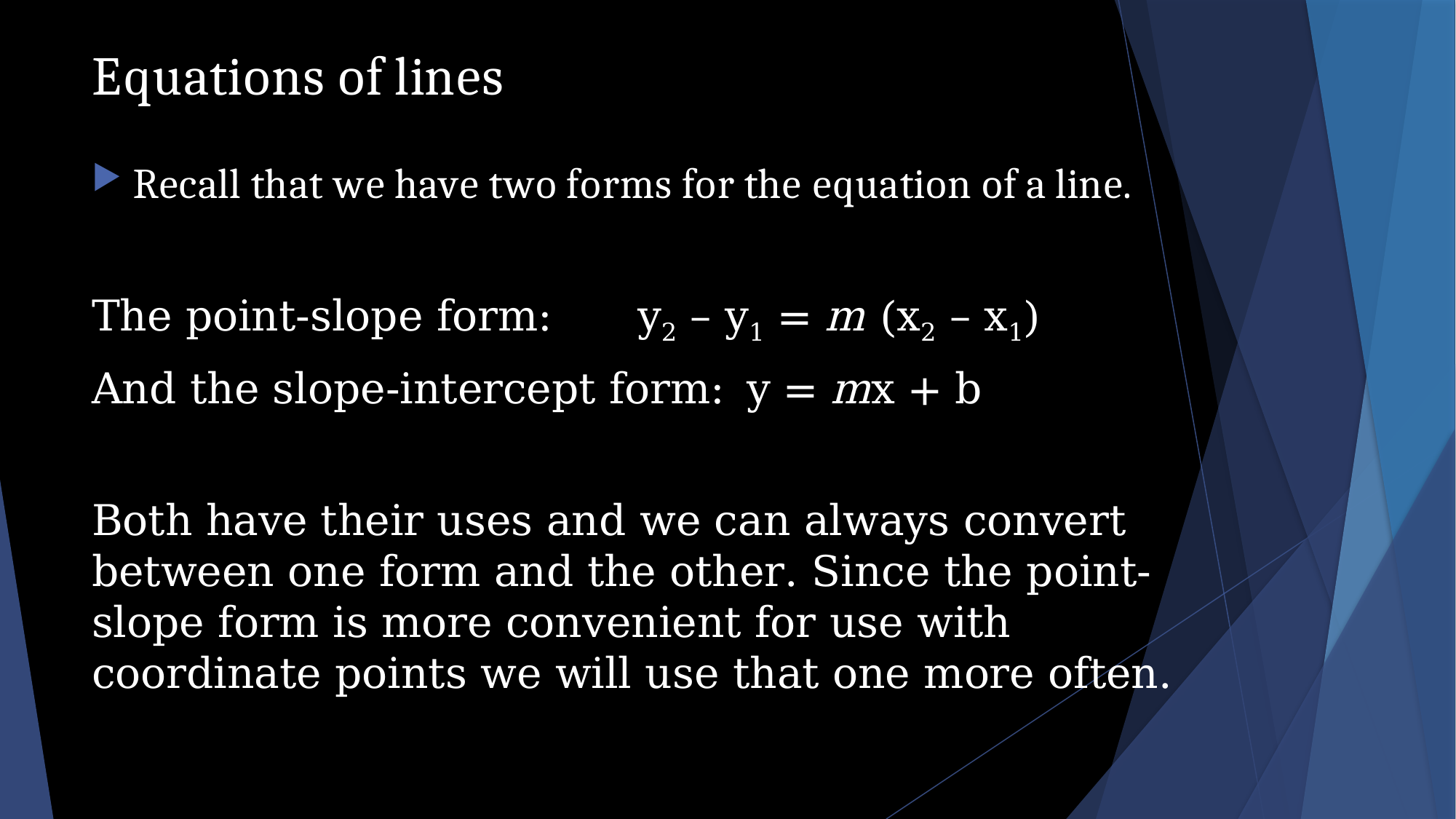

# Equations of lines

Recall that we have two forms for the equation of a line.

The point-slope form:	y2 – y1 = m (x2 – x1)
And the slope-intercept form: 	y = mx + b

Both have their uses and we can always convert between one form and the other. Since the point-slope form is more convenient for use with coordinate points we will use that one more often.